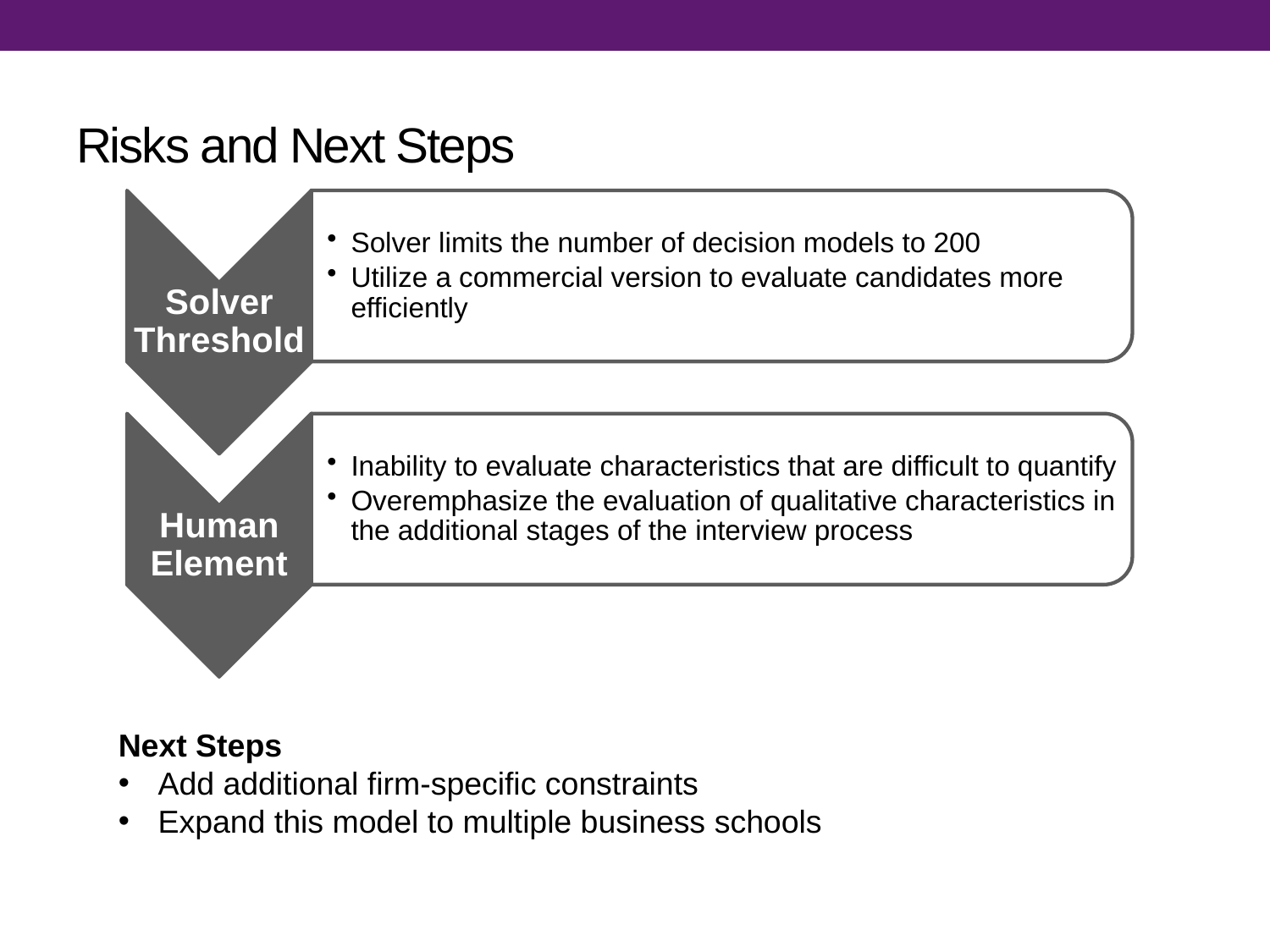

# Risks and Next Steps
Solver Threshold
Solver limits the number of decision models to 200
Utilize a commercial version to evaluate candidates more efficiently
Human Element
Inability to evaluate characteristics that are difficult to quantify
Overemphasize the evaluation of qualitative characteristics in the additional stages of the interview process
Next Steps
Add additional firm-specific constraints
Expand this model to multiple business schools